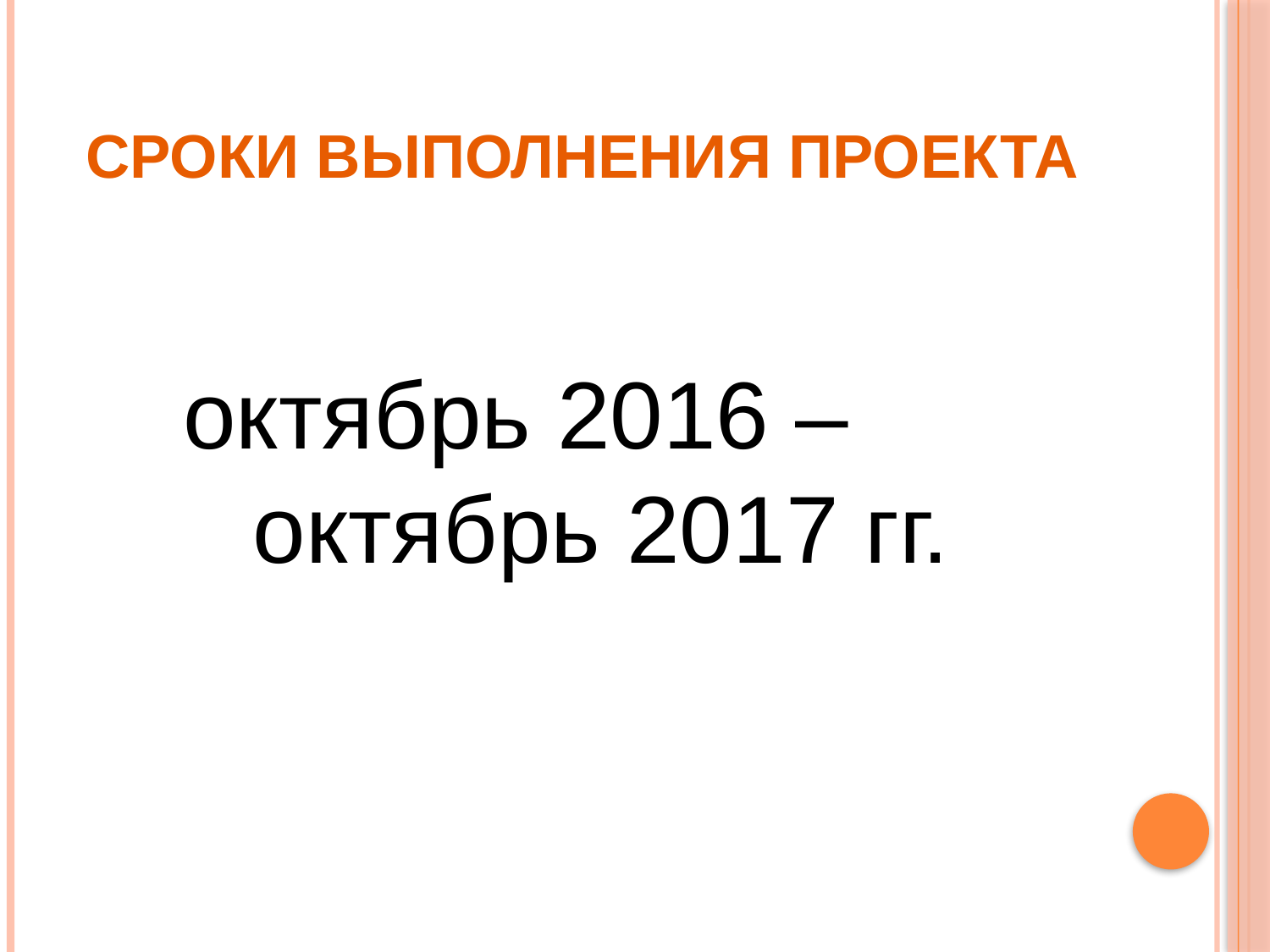

# Сроки выполнения проекта

октябрь 2016 –      октябрь 2017 гг.